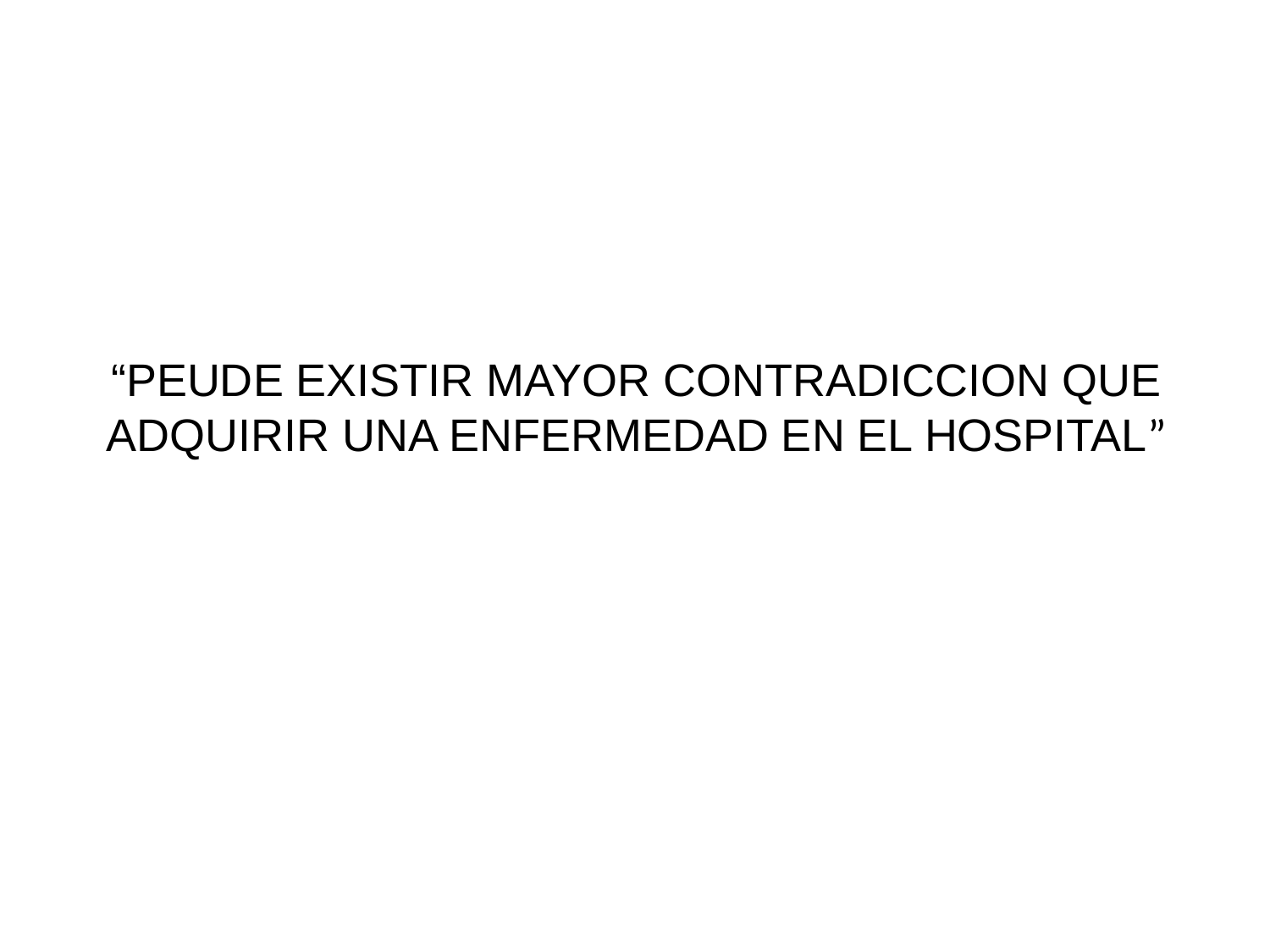

# “PEUDE EXISTIR MAYOR CONTRADICCION QUE ADQUIRIR UNA ENFERMEDAD EN EL HOSPITAL”